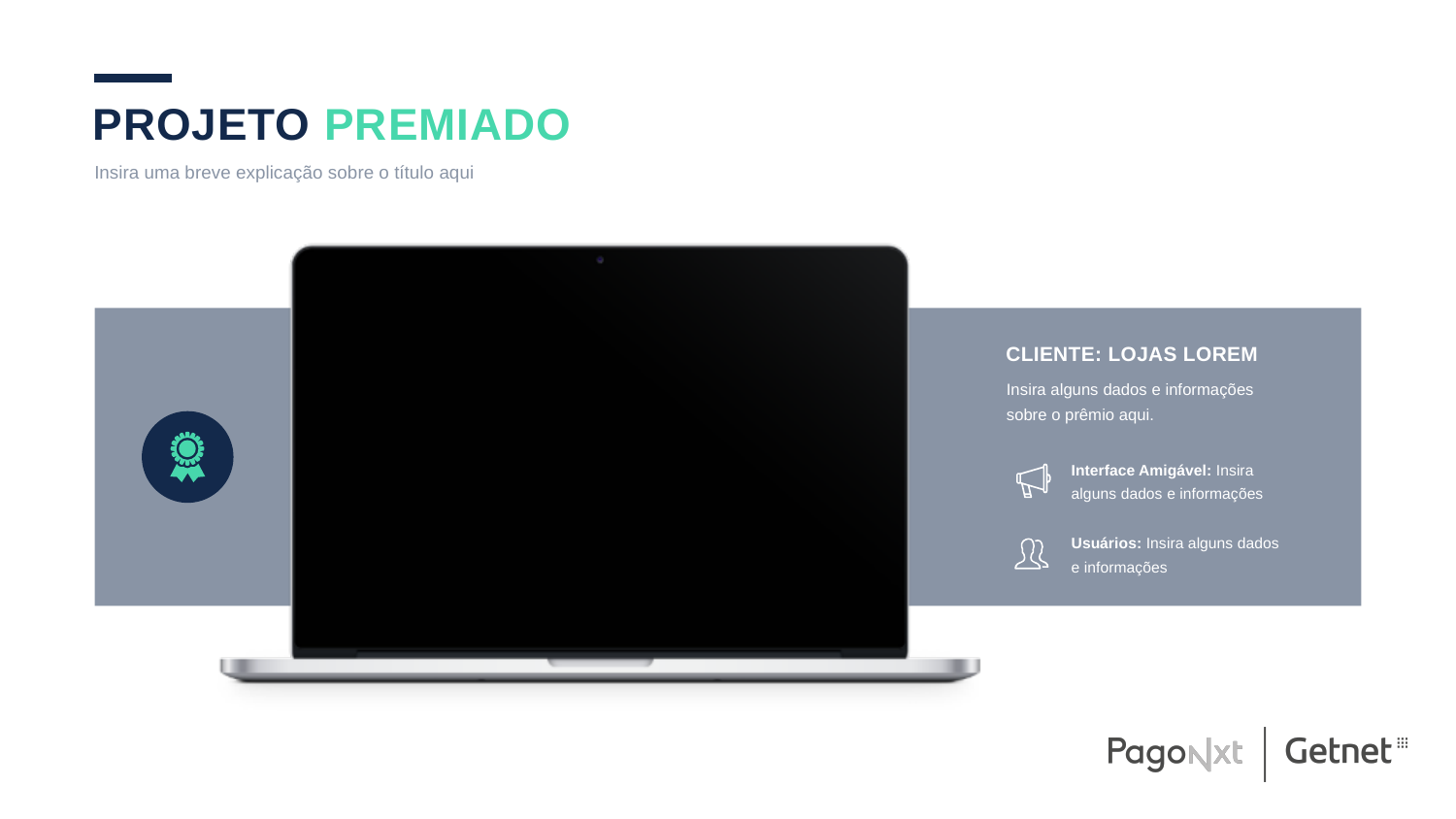

Projeto premiado
Insira uma breve explicação sobre o título aqui

cliente: lojas lorem
Insira alguns dados e informações sobre o prêmio aqui.

Interface Amigável: Insira alguns dados e informações

Usuários: Insira alguns dados e informações